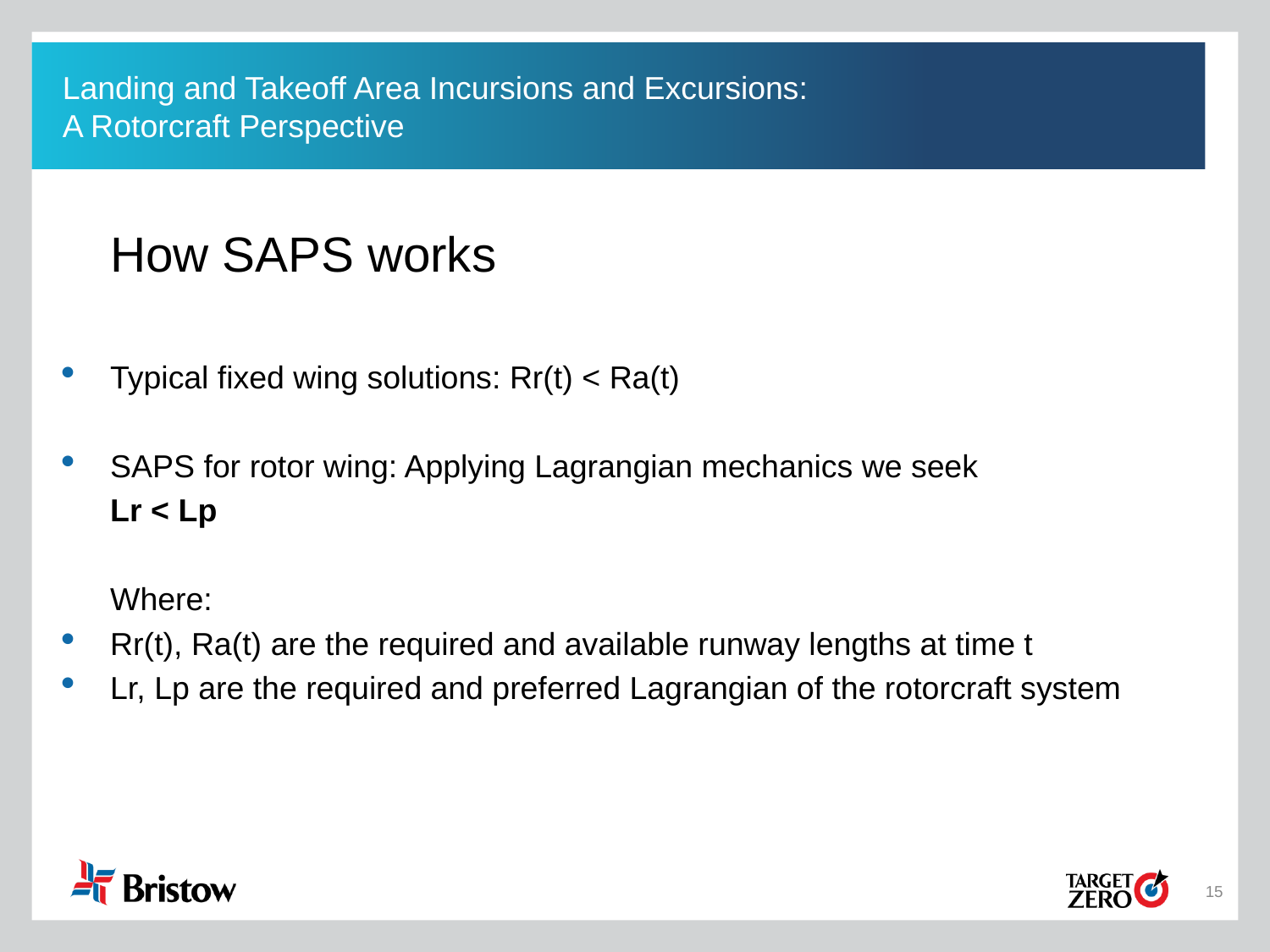

Landing and Takeoff Area Incursions and Excursions:
A Rotorcraft Perspective
	How SAPS works

Typical fixed wing solutions: Rr(t) < Ra(t)

SAPS for rotor wing: Applying Lagrangian mechanics we seek
	Lr < Lp

	Where:
Rr(t), Ra(t) are the required and available runway lengths at time t
Lr, Lp are the required and preferred Lagrangian of the rotorcraft system